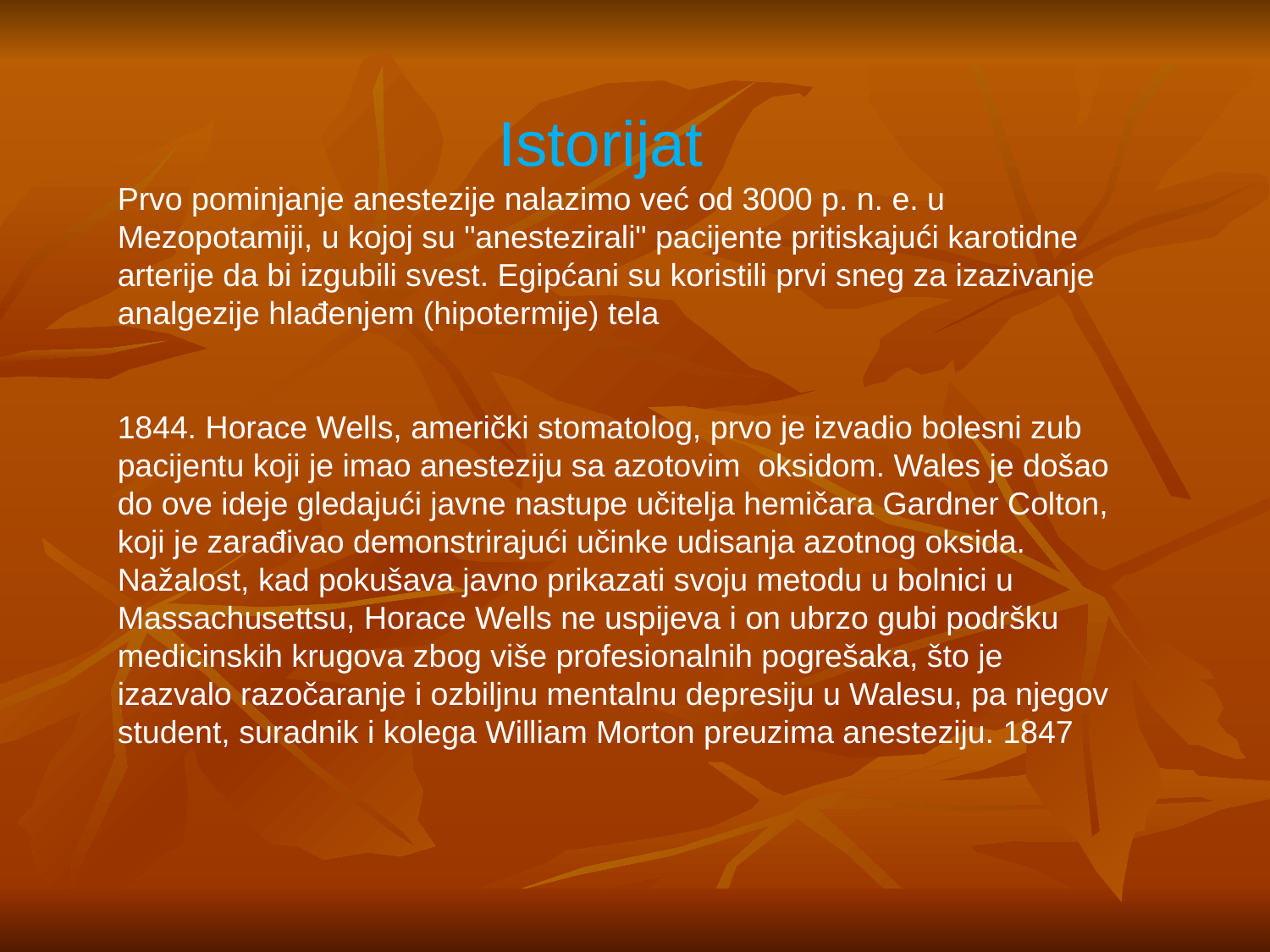

Istorijat
Prvo pominjanje anestezije nalazimo već od 3000 p. n. e. u Mezopotamiji, u kojoj su "anestezirali" pacijente pritiskajući karotidne arterije da bi izgubili svest. Egipćani su koristili prvi sneg za izazivanje analgezije hlađenjem (hipotermije) tela

1844. Horace Wells, američki stomatolog, prvo je izvadio bolesni zub pacijentu koji je imao anesteziju sa azotovim  oksidom. Wales je došao do ove ideje gledajući javne nastupe učitelja hemičara Gardner Colton, koji je zarađivao demonstrirajući učinke udisanja azotnog oksida. Nažalost, kad pokušava javno prikazati svoju metodu u bolnici u Massachusettsu, Horace Wells ne uspijeva i on ubrzo gubi podršku medicinskih krugova zbog više profesionalnih pogrešaka, što je izazvalo razočaranje i ozbiljnu mentalnu depresiju u Walesu, pa njegov student, suradnik i kolega William Morton preuzima anesteziju. 1847

.